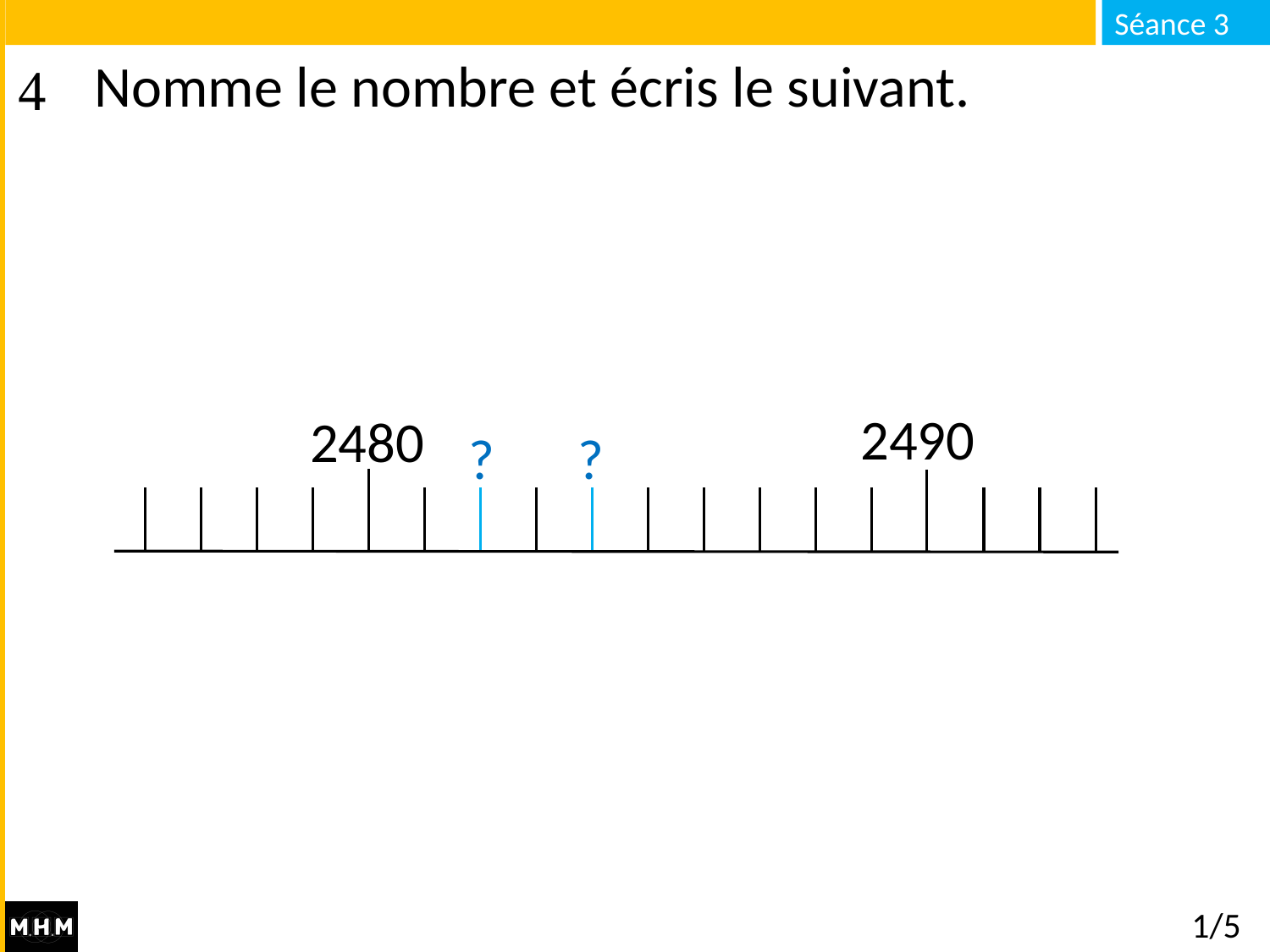

# Nomme le nombre et écris le suivant.
2490
2480
?
?
1/5